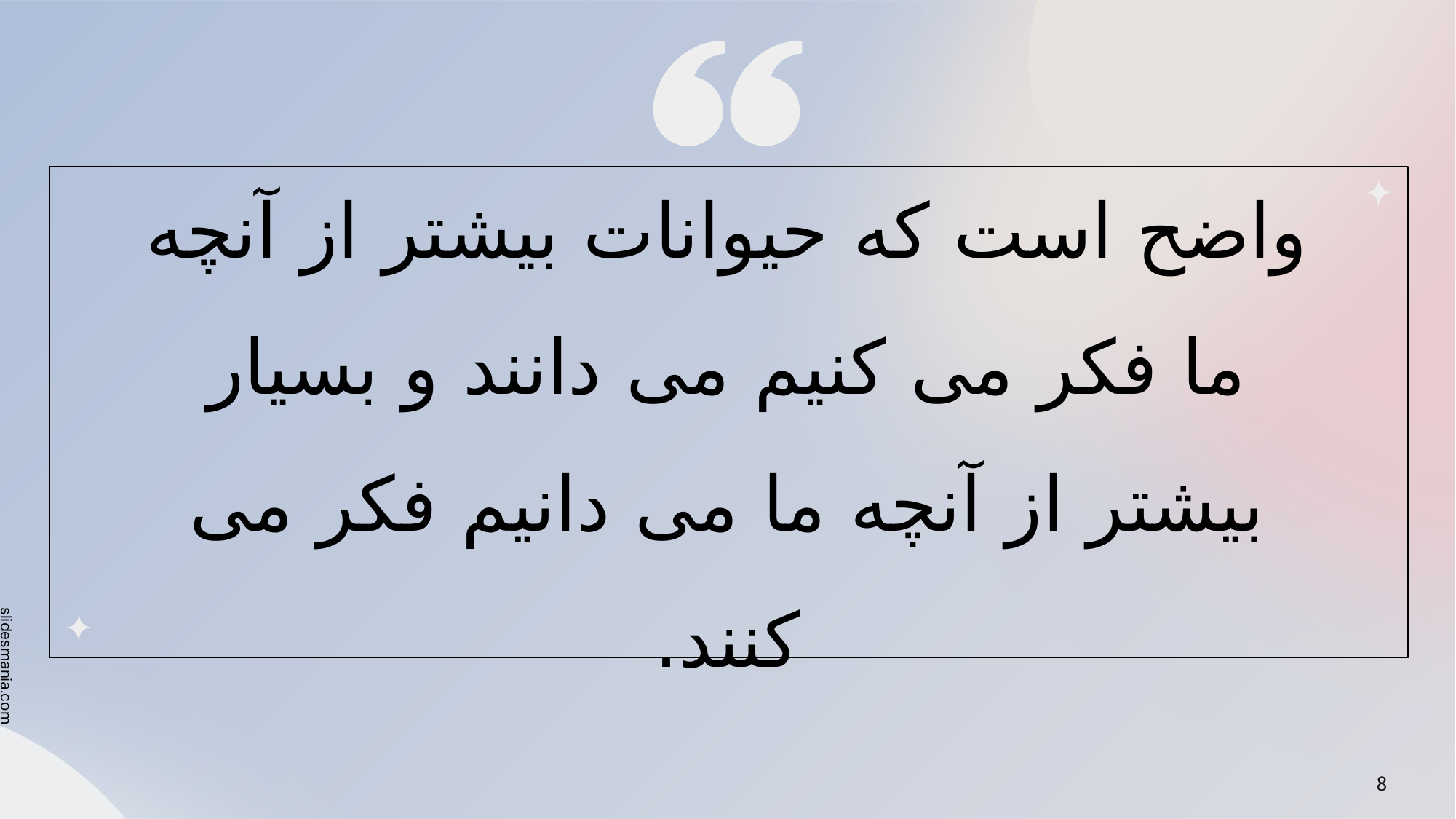

# واضح است که حیوانات بیشتر از آنچه ما فکر می کنیم می دانند و بسیار بیشتر از آنچه ما می دانیم فکر می کنند.

8